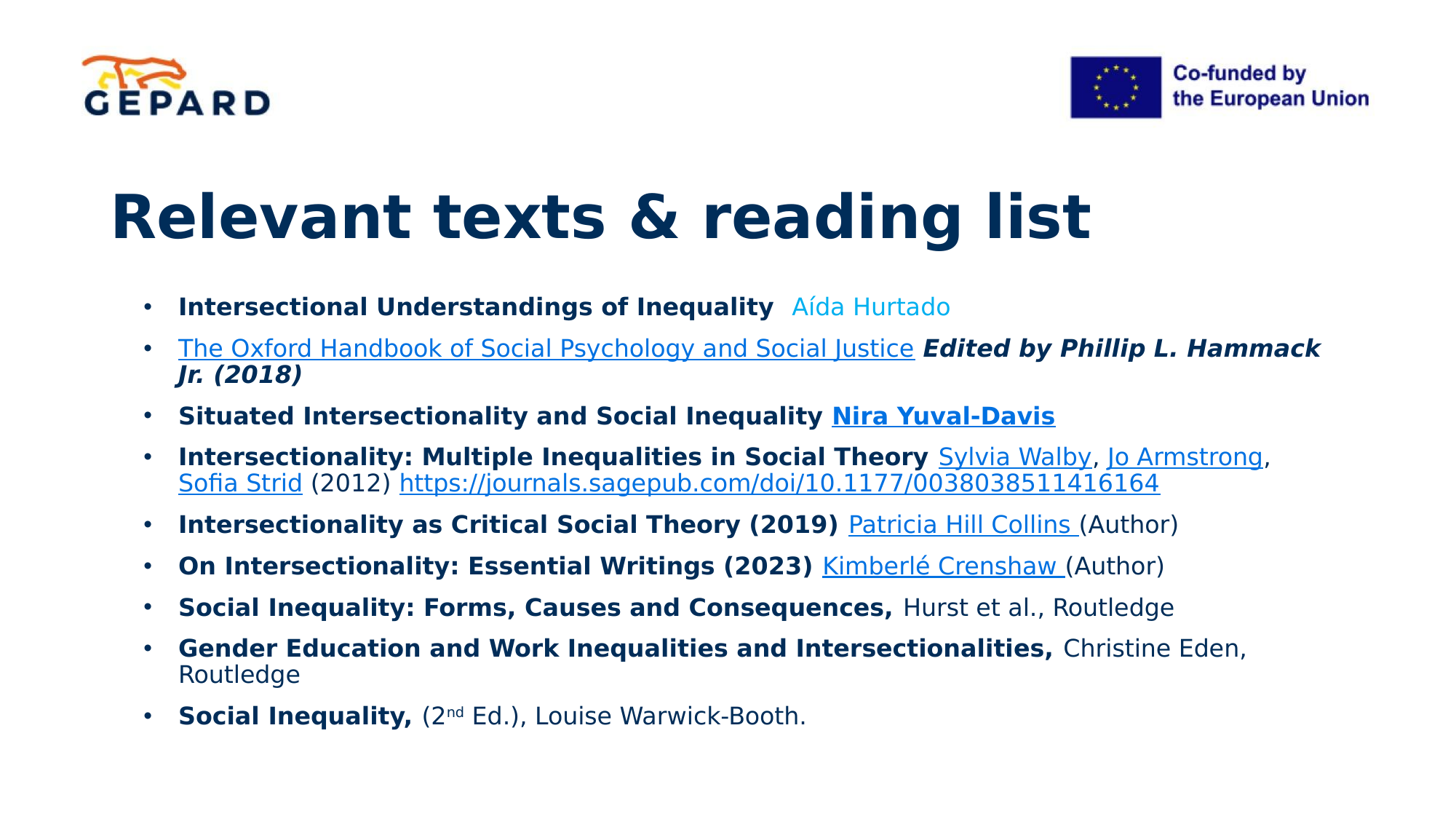

# Relevant texts & reading list
Intersectional Understandings of Inequality  Aída Hurtado
The Oxford Handbook of Social Psychology and Social Justice Edited by Phillip L. Hammack Jr. (2018)
Situated Intersectionality and Social Inequality Nira Yuval-Davis
Intersectionality: Multiple Inequalities in Social Theory Sylvia Walby, Jo Armstrong, Sofia Strid (2012) https://journals.sagepub.com/doi/10.1177/0038038511416164
Intersectionality as Critical Social Theory (2019) Patricia Hill Collins (Author)
On Intersectionality: Essential Writings (2023) Kimberlé Crenshaw (Author)
Social Inequality: Forms, Causes and Consequences, Hurst et al., Routledge
Gender Education and Work Inequalities and Intersectionalities, Christine Eden, Routledge
Social Inequality, (2nd Ed.), Louise Warwick-Booth.